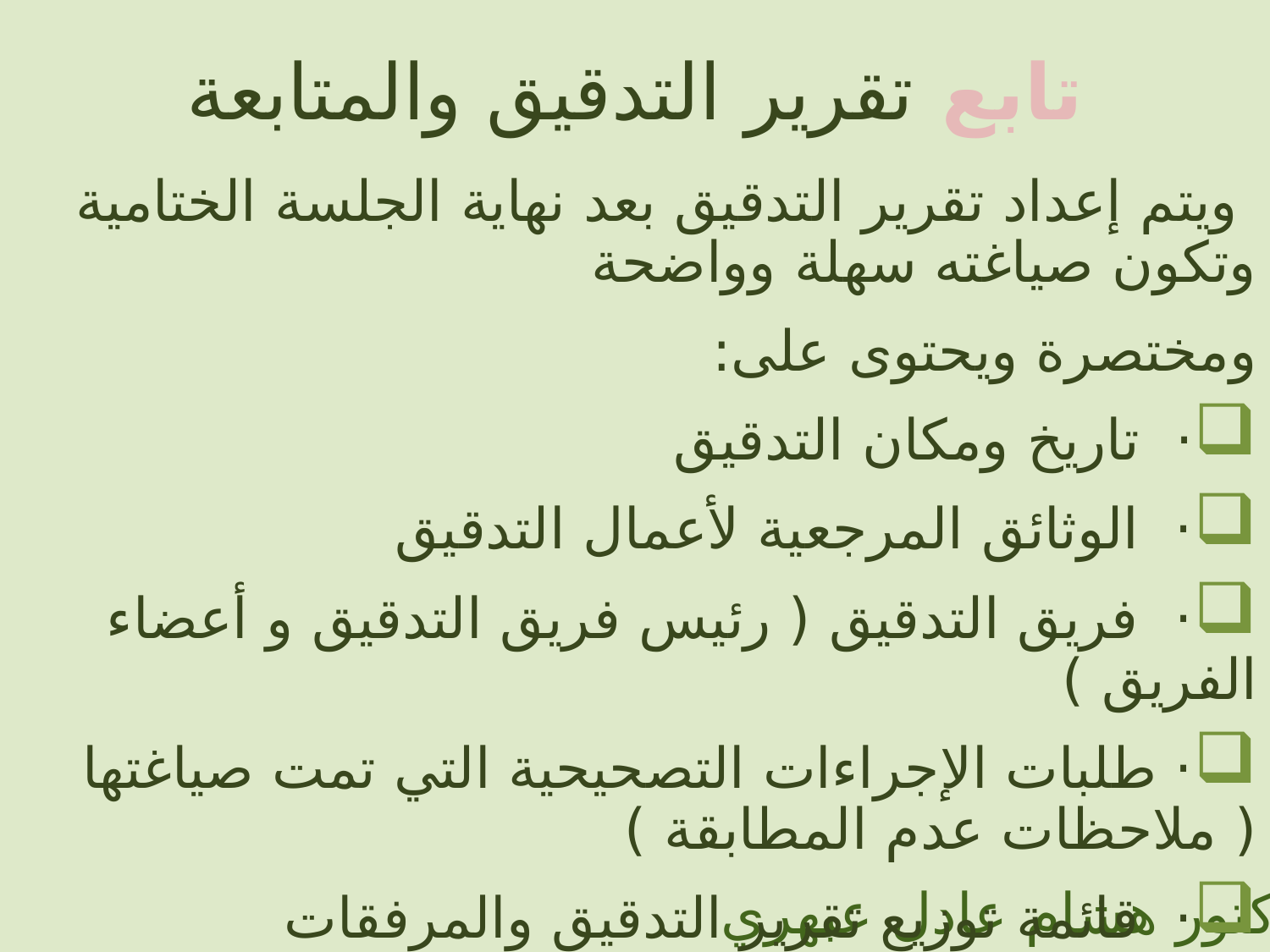

تابع تقرير التدقيق والمتابعة
 ويتم إعداد تقرير التدقيق بعد نهاية الجلسة الختامية وتكون صياغته سهلة وواضحة
ومختصرة ويحتوى على:
·  تاريخ ومكان التدقيق
·  الوثائق المرجعية لأعمال التدقيق
·  فريق التدقيق ( رئيس فريق التدقيق و أعضاء الفريق )
· طلبات الإجراءات التصحيحية التي تمت صياغتها ( ملاحظات عدم المطابقة )
·  قائمة توزيع تقرير التدقيق والمرفقات

الدكتور هشام عادل عبهري